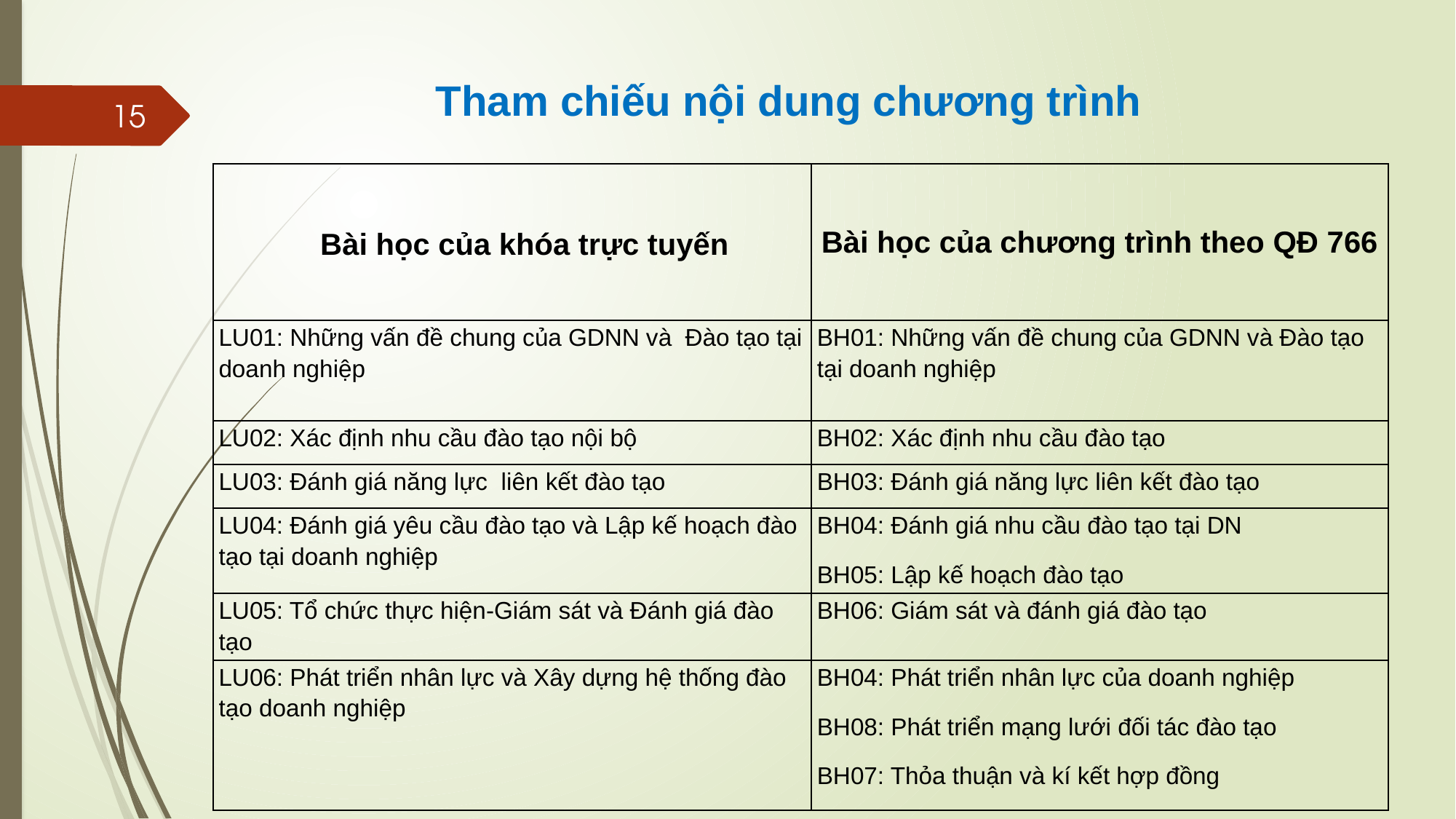

Tham chiếu nội dung chương trình
15
| Bài học của khóa trực tuyến | Bài học của chương trình theo QĐ 766 |
| --- | --- |
| LU01: Những vấn đề chung của GDNN và Đào tạo tại doanh nghiệp | BH01: Những vấn đề chung của GDNN và Đào tạo tại doanh nghiệp |
| LU02: Xác định nhu cầu đào tạo nội bộ | BH02: Xác định nhu cầu đào tạo |
| LU03: Đánh giá năng lực liên kết đào tạo | BH03: Đánh giá năng lực liên kết đào tạo |
| LU04: Đánh giá yêu cầu đào tạo và Lập kế hoạch đào tạo tại doanh nghiệp | BH04: Đánh giá nhu cầu đào tạo tại DN BH05: Lập kế hoạch đào tạo |
| LU05: Tổ chức thực hiện-Giám sát và Đánh giá đào tạo | BH06: Giám sát và đánh giá đào tạo |
| LU06: Phát triển nhân lực và Xây dựng hệ thống đào tạo doanh nghiệp | BH04: Phát triển nhân lực của doanh nghiệp BH08: Phát triển mạng lưới đối tác đào tạo BH07: Thỏa thuận và kí kết hợp đồng |